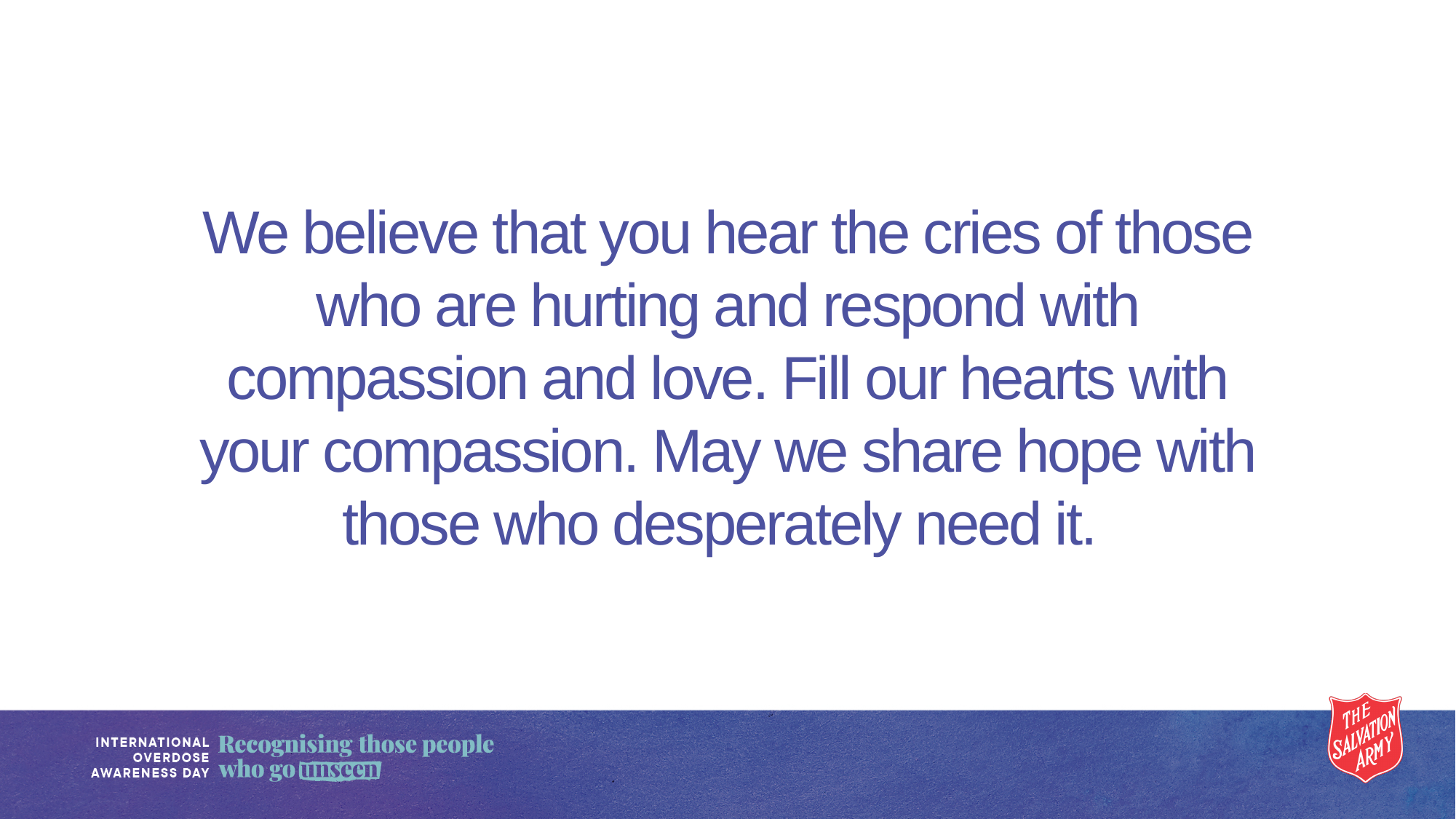

# We believe that you hear the cries of those who are hurting and respond with compassion and love. Fill our hearts with your compassion. May we share hope with those who desperately need it.